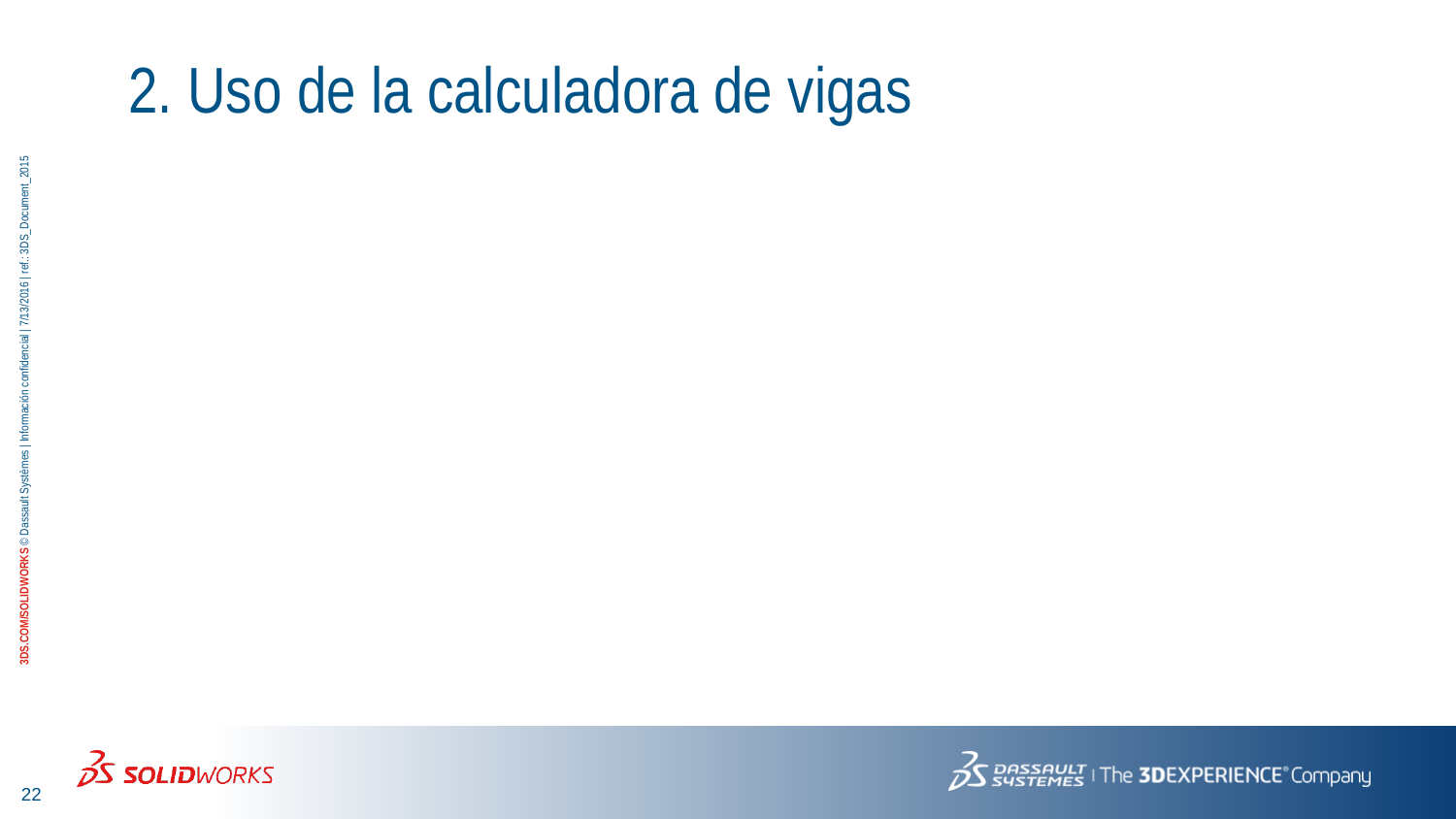

# 2. Uso de la calculadora de vigas